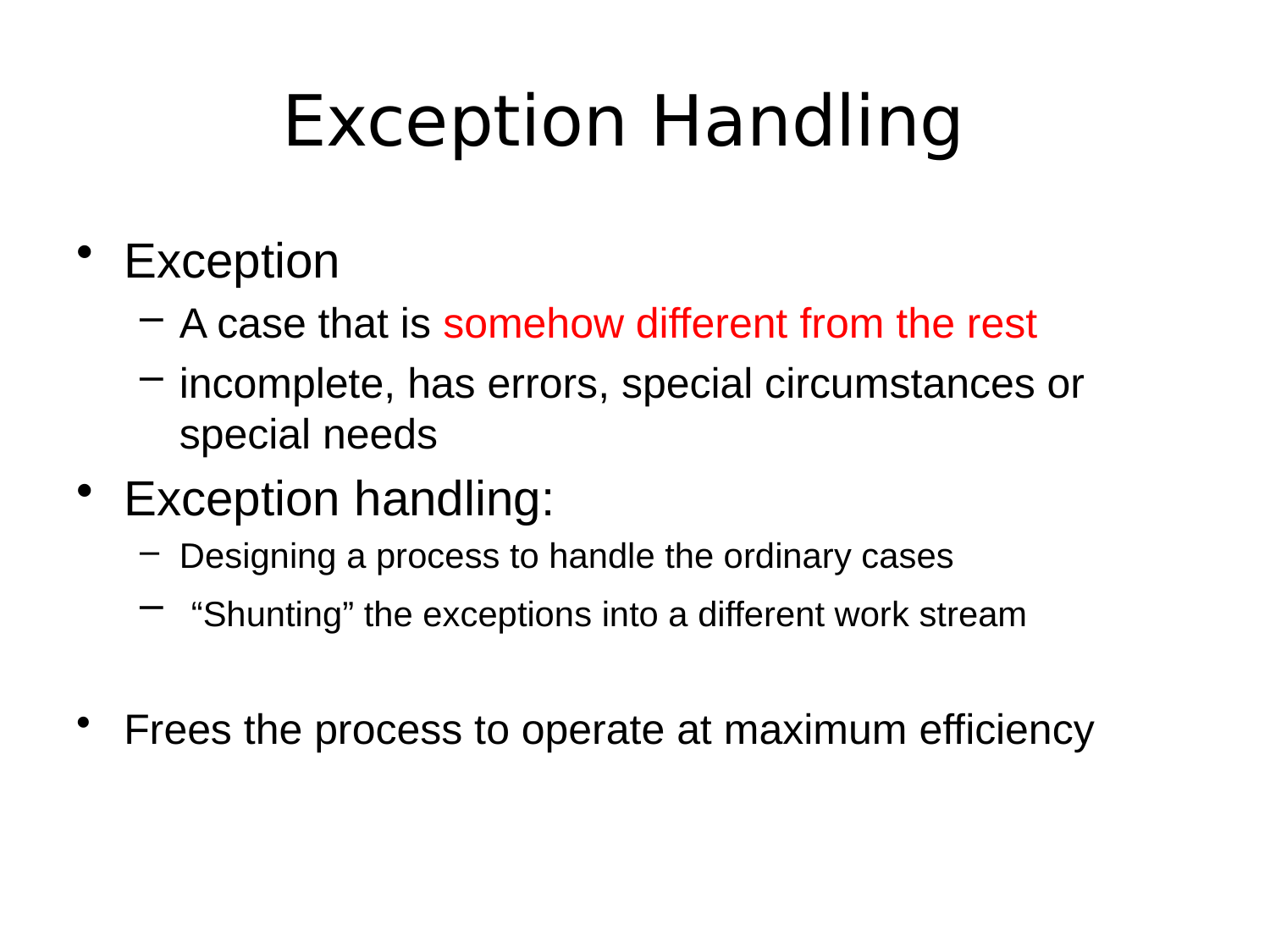

# Exception Handling
Exception
A case that is somehow different from the rest
incomplete, has errors, special circumstances or special needs
Exception handling:
Designing a process to handle the ordinary cases
 “Shunting” the exceptions into a different work stream

Frees the process to operate at maximum efficiency